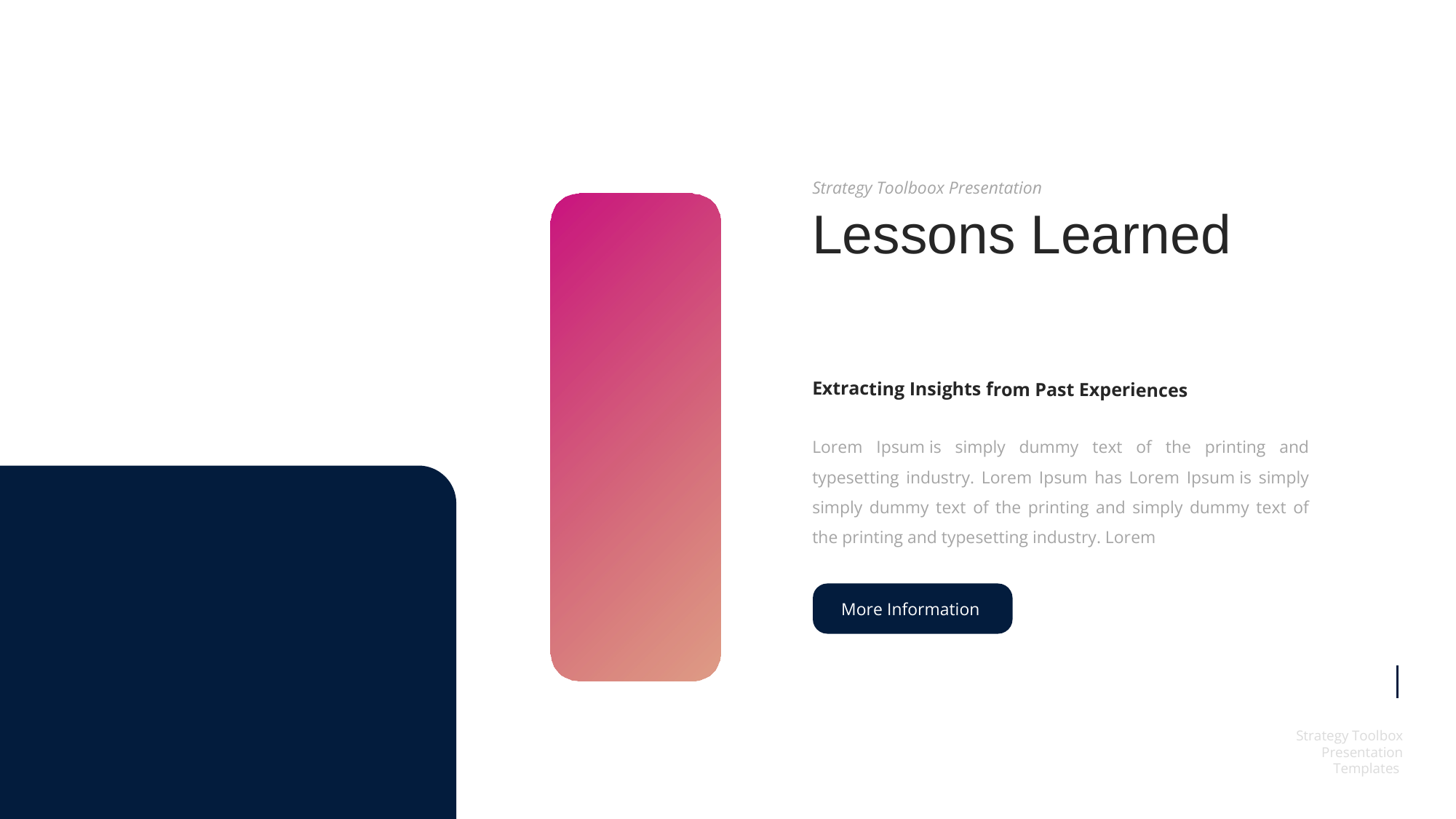

Strategy Toolboox Presentation

Lessons Learned
Extracting Insights from Past Experiences
Lorem Ipsum is simply dummy text of the printing and typesetting industry. Lorem Ipsum has Lorem Ipsum is simply simply dummy text of the printing and simply dummy text of the printing and typesetting industry. Lorem
More Information
Strategy Toolbox Presentation Templates